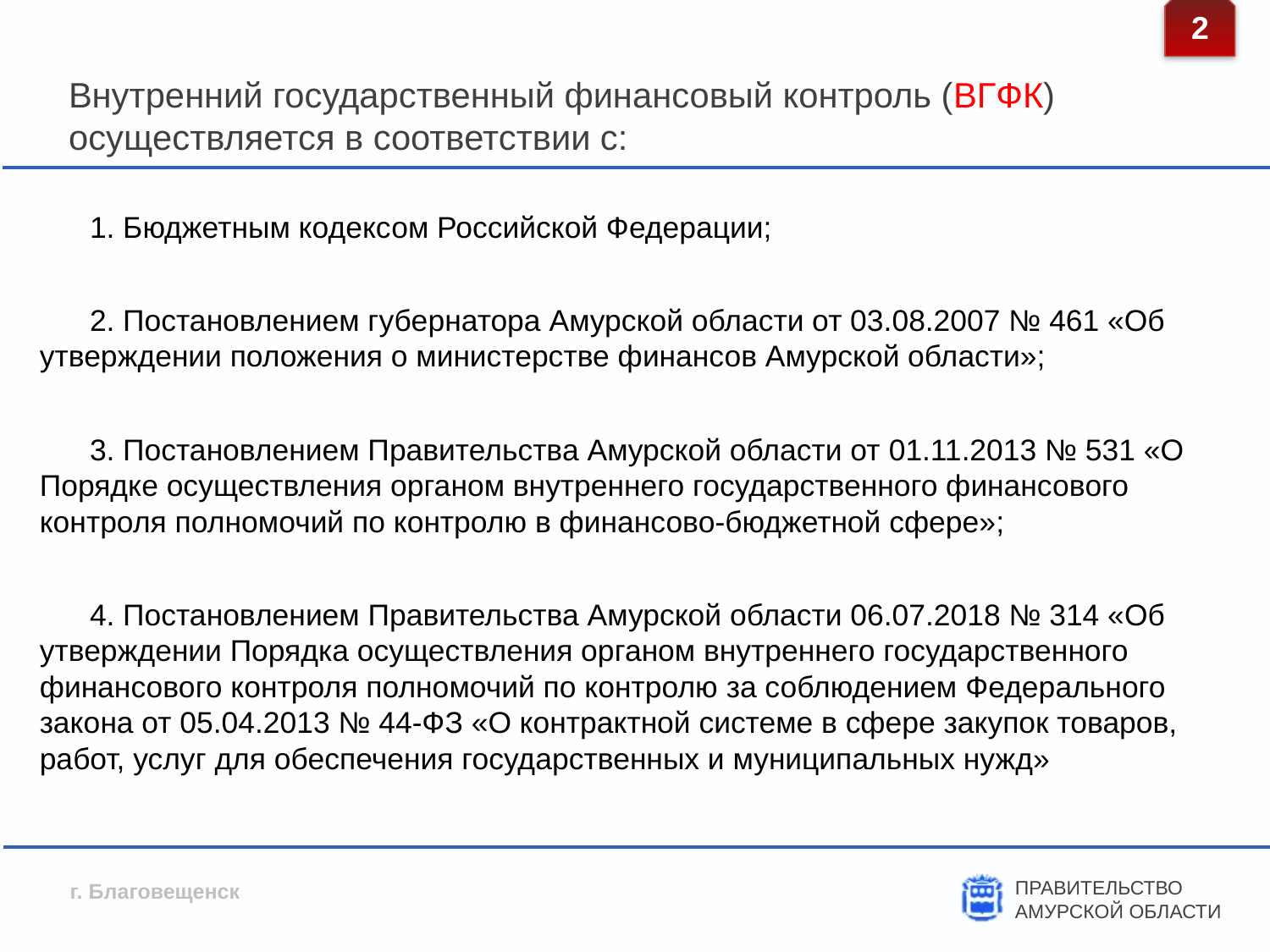

2
Внутренний государственный финансовый контроль (ВГФК) осуществляется в соответствии с:
1. Бюджетным кодексом Российской Федерации;

2. Постановлением губернатора Амурской области от 03.08.2007 № 461 «Об утверждении положения о министерстве финансов Амурской области»;

3. Постановлением Правительства Амурской области от 01.11.2013 № 531 «О Порядке осуществления органом внутреннего государственного финансового контроля полномочий по контролю в финансово-бюджетной сфере»;

4. Постановлением Правительства Амурской области 06.07.2018 № 314 «Об утверждении Порядка осуществления органом внутреннего государственного финансового контроля полномочий по контролю за соблюдением Федерального закона от 05.04.2013 № 44-ФЗ «О контрактной системе в сфере закупок товаров, работ, услуг для обеспечения государственных и муниципальных нужд»

г. Благовещенск